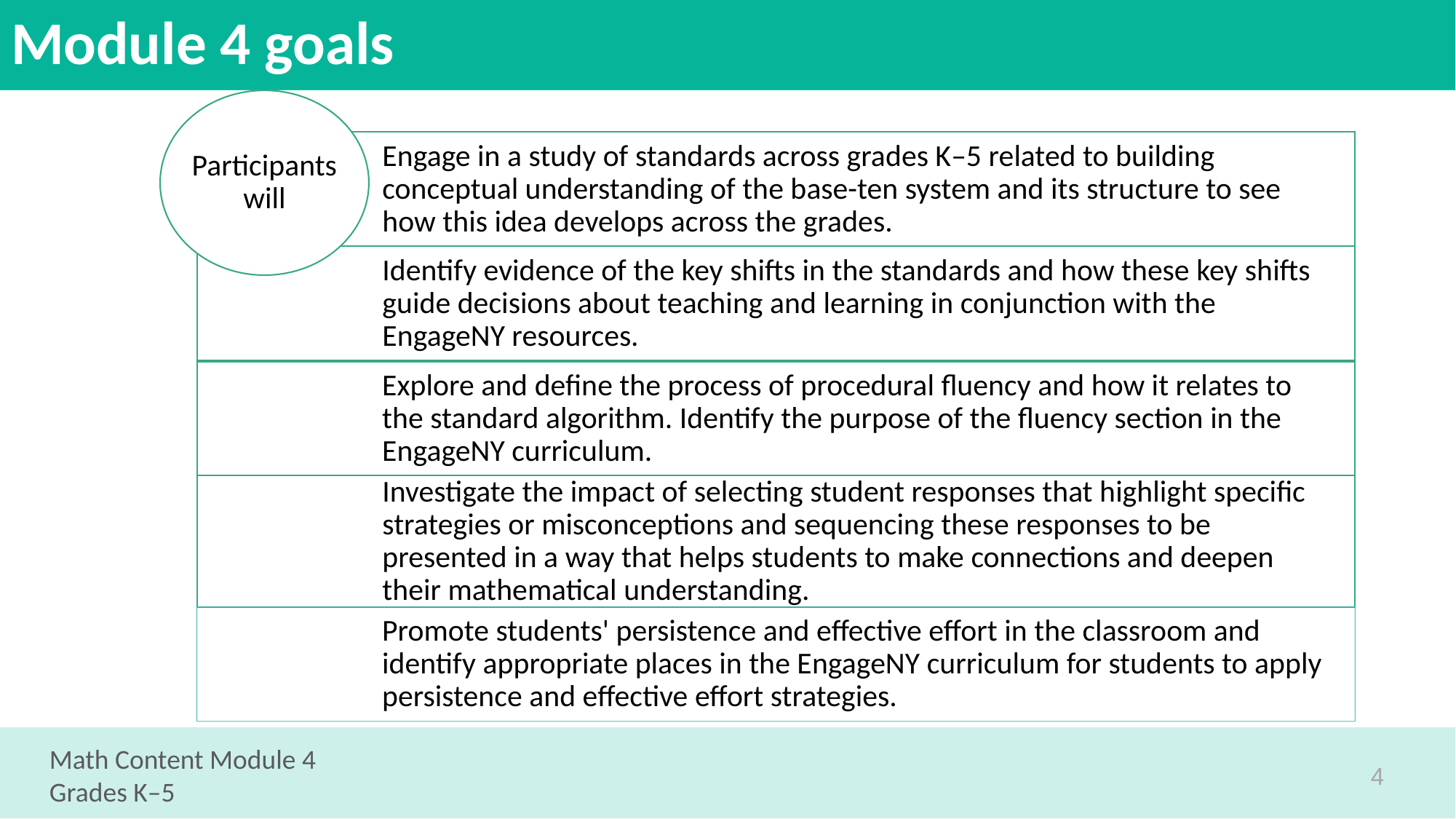

# Module 4 goals
Engage in a study of standards across grades K–5 related to building conceptual understanding of the base-ten system and its structure to see how this idea develops across the grades.
Identify evidence of the key shifts in the standards and how these key shifts guide decisions about teaching and learning in conjunction with the EngageNY resources.
Explore and define the process of procedural fluency and how it relates to the standard algorithm. Identify the purpose of the fluency section in the EngageNY curriculum.
Investigate the impact of selecting student responses that highlight specific strategies or misconceptions and sequencing these responses to be presented in a way that helps students to make connections and deepen their mathematical understanding.
Promote students' persistence and effective effort in the classroom and identify appropriate places in the EngageNY curriculum for students to apply persistence and effective effort strategies.
Participants will

Math Content Module 4
Grades K–5
4